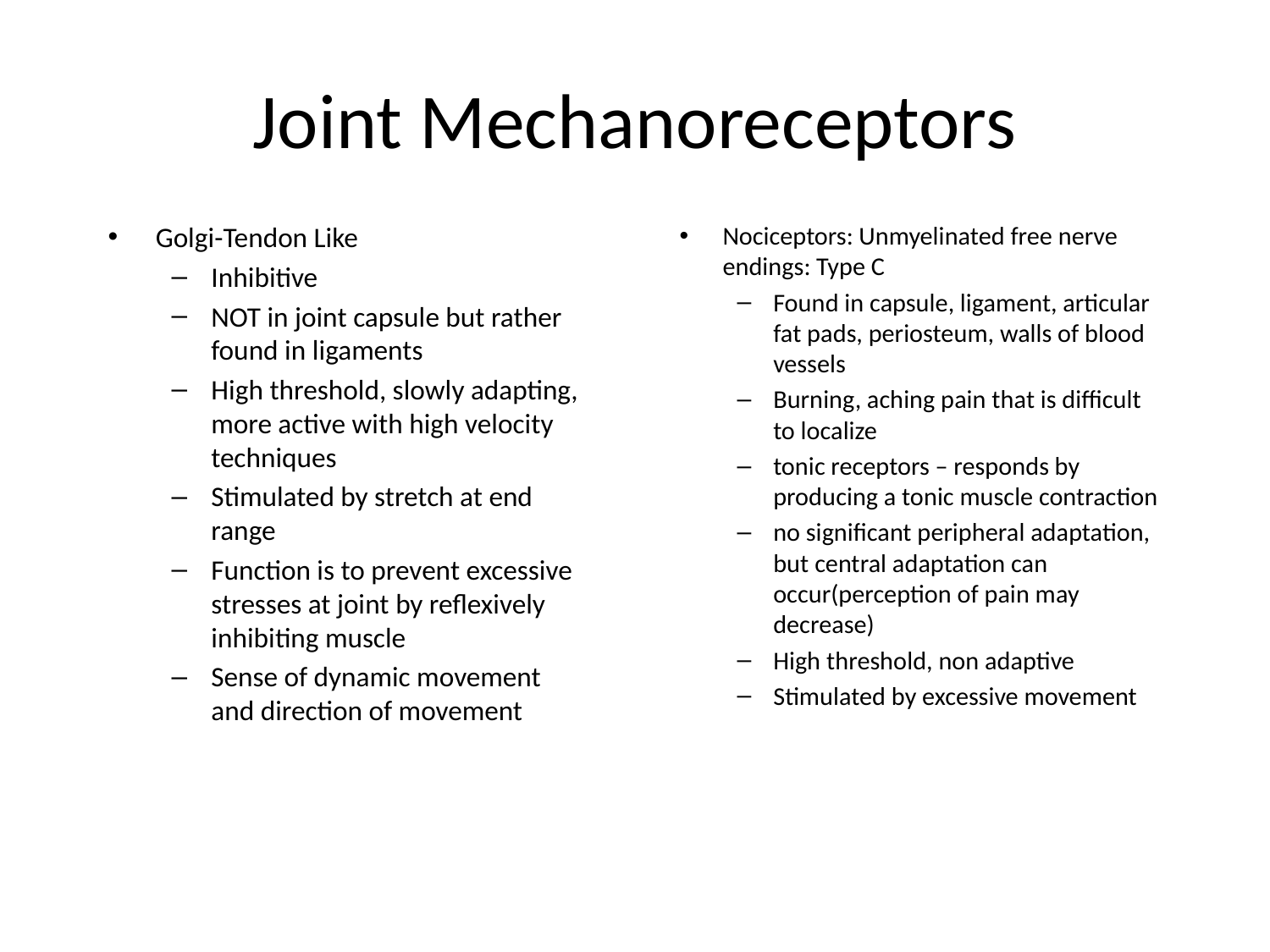

# Joint Mechanoreceptors
Nociceptors: Unmyelinated free nerve endings: Type C
Found in capsule, ligament, articular fat pads, periosteum, walls of blood vessels
Burning, aching pain that is difficult to localize
tonic receptors – responds by producing a tonic muscle contraction
no significant peripheral adaptation, but central adaptation can occur(perception of pain may decrease)
High threshold, non adaptive
Stimulated by excessive movement

Golgi-Tendon Like
Inhibitive
NOT in joint capsule but rather found in ligaments
High threshold, slowly adapting, more active with high velocity techniques
Stimulated by stretch at end range
Function is to prevent excessive stresses at joint by reflexively inhibiting muscle
Sense of dynamic movement and direction of movement